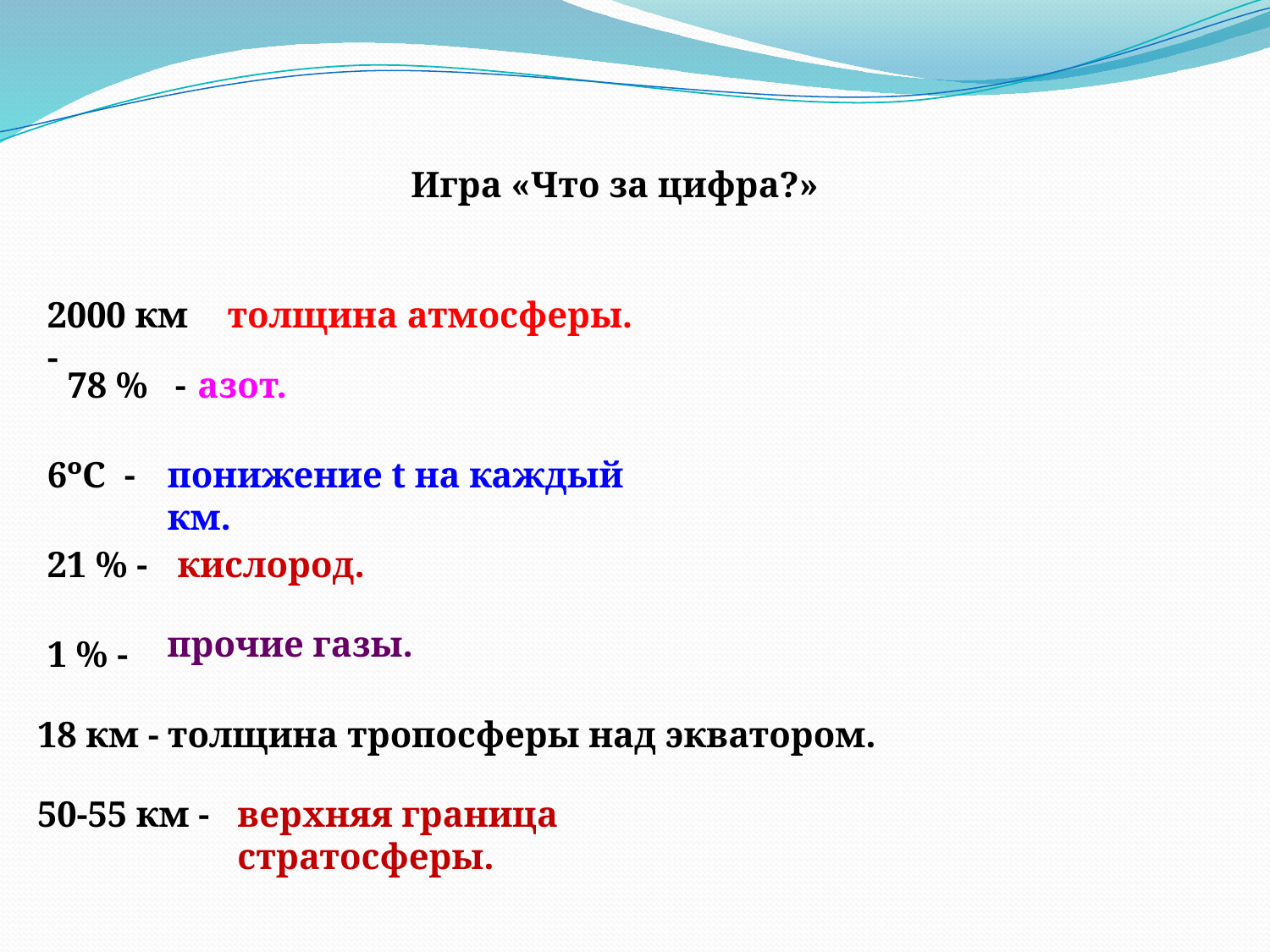

Игра «Что за цифра?»
2000 км  -
толщина атмосферы.
78 %   -
азот.
6ºС  -
понижение t на каждый км.
21 % -
кислород.
прочие газы.
1 % -
18 км -
толщина тропосферы над экватором.
50-55 км -
верхняя граница стратосферы.